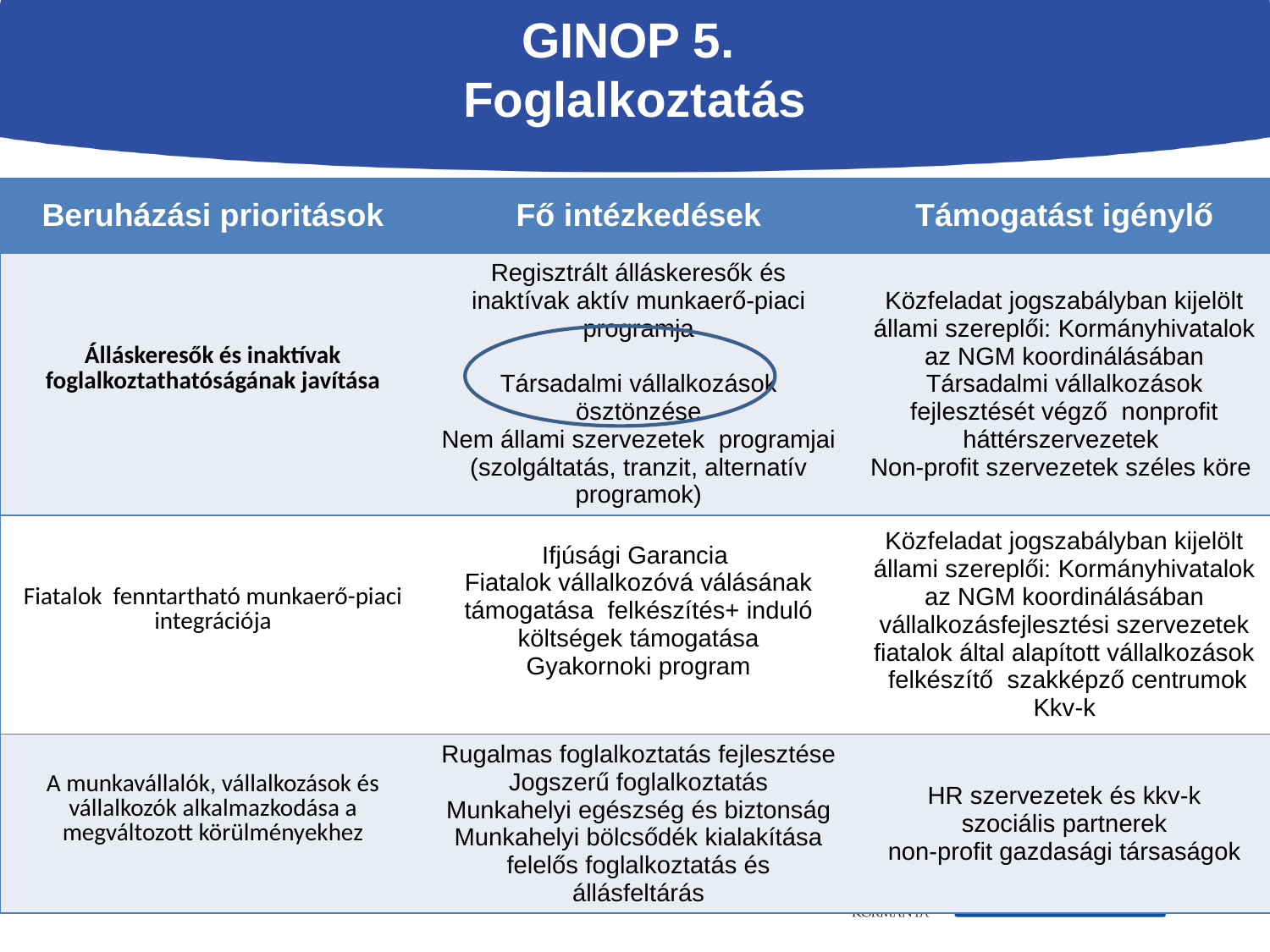

GINOP 5.
Foglalkoztatás
| Beruházási prioritások | Fő intézkedések | Támogatást igénylő |
| --- | --- | --- |
| Álláskeresők és inaktívak foglalkoztathatóságának javítása | Regisztrált álláskeresők és inaktívak aktív munkaerő-piaci programja Társadalmi vállalkozások ösztönzése Nem állami szervezetek programjai (szolgáltatás, tranzit, alternatív programok) | Közfeladat jogszabályban kijelölt állami szereplői: Kormányhivatalok az NGM koordinálásában Társadalmi vállalkozások fejlesztését végző nonprofit háttérszervezetek Non-profit szervezetek széles köre |
| Fiatalok fenntartható munkaerő-piaci integrációja | Ifjúsági Garancia Fiatalok vállalkozóvá válásának támogatása felkészítés+ induló költségek támogatása Gyakornoki program | Közfeladat jogszabályban kijelölt állami szereplői: Kormányhivatalok az NGM koordinálásában vállalkozásfejlesztési szervezetek fiatalok által alapított vállalkozások felkészítő szakképző centrumok Kkv-k |
| A munkavállalók, vállalkozások és vállalkozók alkalmazkodása a megváltozott körülményekhez | Rugalmas foglalkoztatás fejlesztése Jogszerű foglalkoztatás Munkahelyi egészség és biztonság Munkahelyi bölcsődék kialakítása felelős foglalkoztatás és állásfeltárás | HR szervezetek és kkv-k szociális partnerek non-profit gazdasági társaságok |